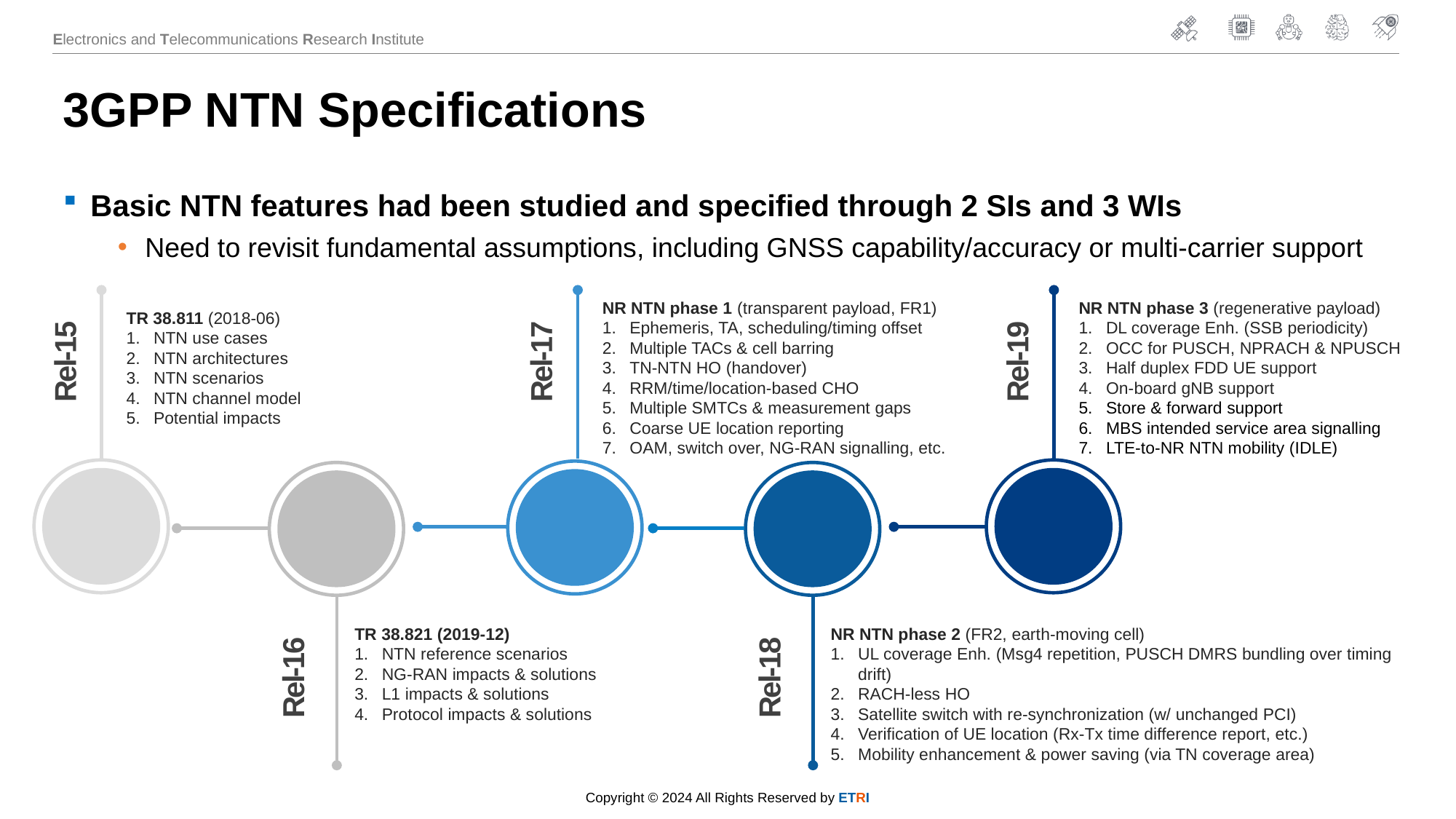

# 3GPP NTN Specifications
Basic NTN features had been studied and specified through 2 SIs and 3 WIs
Need to revisit fundamental assumptions, including GNSS capability/accuracy or multi-carrier support

NR NTN phase 1 (transparent payload, FR1)
Ephemeris, TA, scheduling/timing offset
Multiple TACs & cell barring
TN-NTN HO (handover)
RRM/time/location-based CHO
Multiple SMTCs & measurement gaps
Coarse UE location reporting
OAM, switch over, NG-RAN signalling, etc.
NR NTN phase 3 (regenerative payload)
DL coverage Enh. (SSB periodicity)
OCC for PUSCH, NPRACH & NPUSCH
Half duplex FDD UE support
On-board gNB support
Store & forward support
MBS intended service area signalling
LTE-to-NR NTN mobility (IDLE)
TR 38.811 (2018-06)
NTN use cases
NTN architectures
NTN scenarios
NTN channel model
Potential impacts
Rel-15
Rel-17
Rel-19

01
05
03
02
04

TR 38.821 (2019-12)
NTN reference scenarios
NG-RAN impacts & solutions
L1 impacts & solutions
Protocol impacts & solutions
NR NTN phase 2 (FR2, earth-moving cell)
UL coverage Enh. (Msg4 repetition, PUSCH DMRS bundling over timing drift)
RACH-less HO
Satellite switch with re-synchronization (w/ unchanged PCI)
Verification of UE location (Rx-Tx time difference report, etc.)
Mobility enhancement & power saving (via TN coverage area)
Rel-16
Rel-18
Copyright © 2024 All Rights Reserved by ETRI